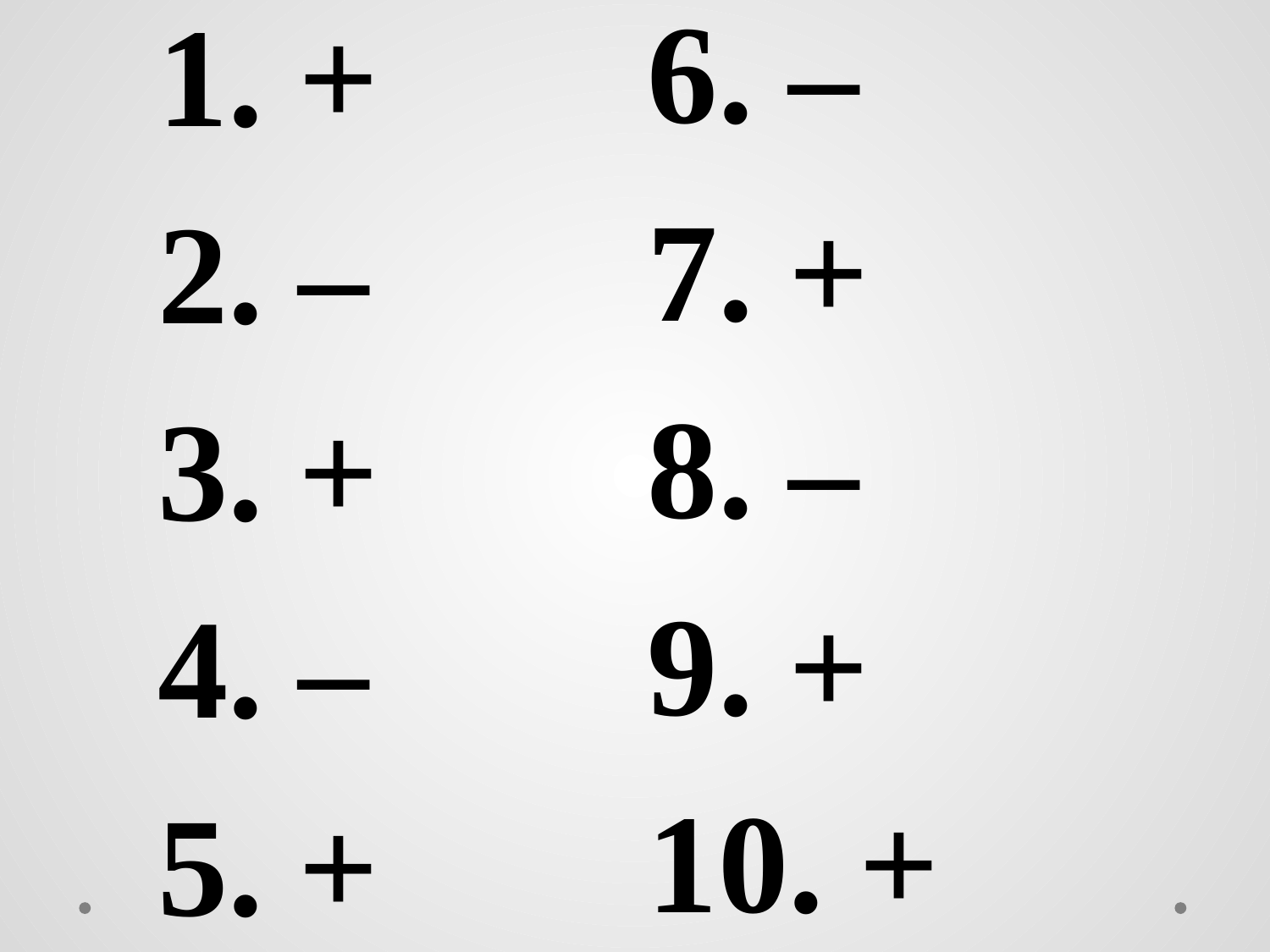

6. –
7. +
8. –
9. +
10. +
1. +
2. –
3. +
4. –
5. +